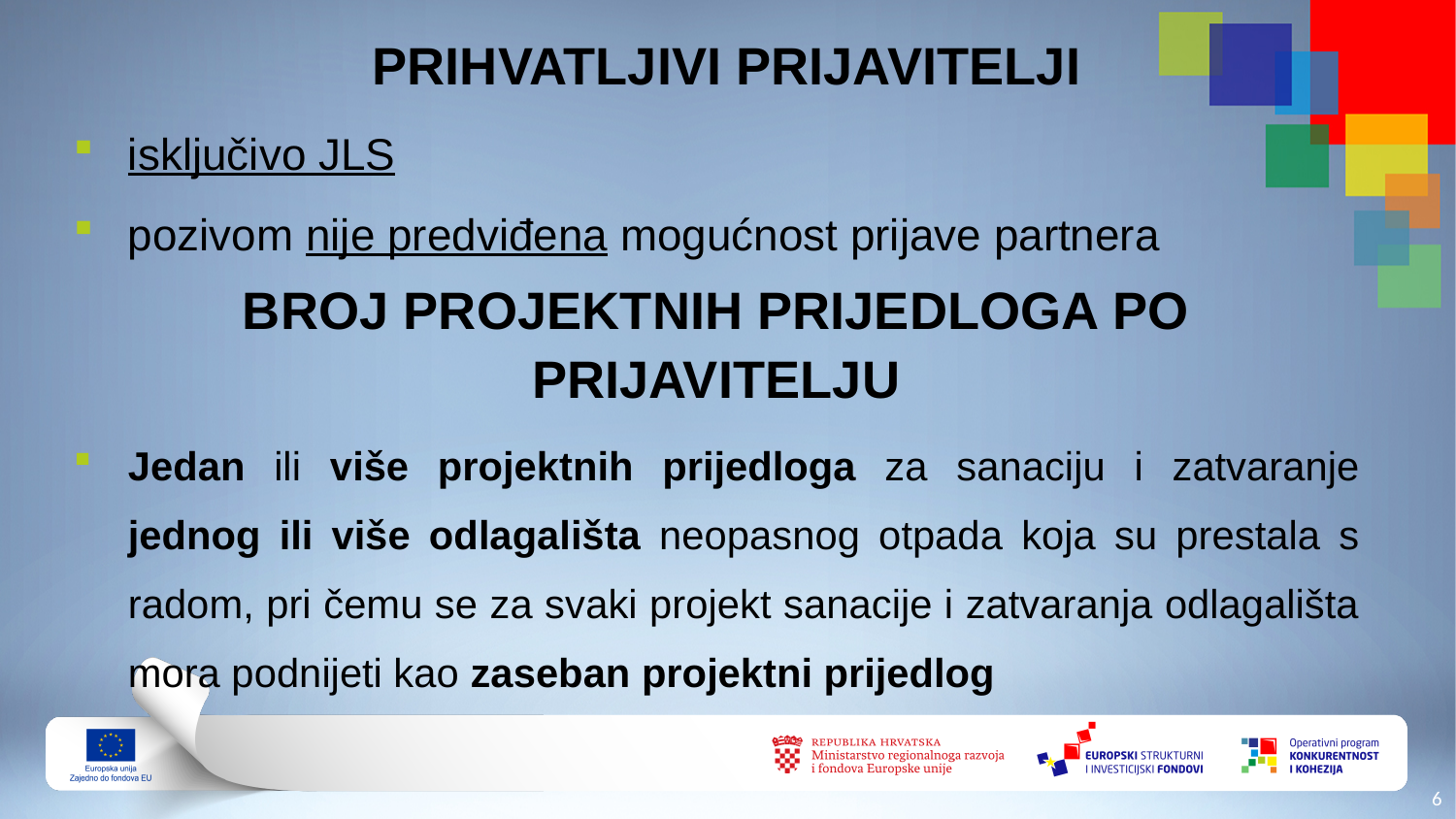

# PRIHVATLJIVI PRIJAVITELJI
isključivo JLS
pozivom nije predviđena mogućnost prijave partnera
BROJ PROJEKTNIH PRIJEDLOGA PO PRIJAVITELJU
Jedan ili više projektnih prijedloga za sanaciju i zatvaranje jednog ili više odlagališta neopasnog otpada koja su prestala s radom, pri čemu se za svaki projekt sanacije i zatvaranja odlagališta mora podnijeti kao zaseban projektni prijedlog
6